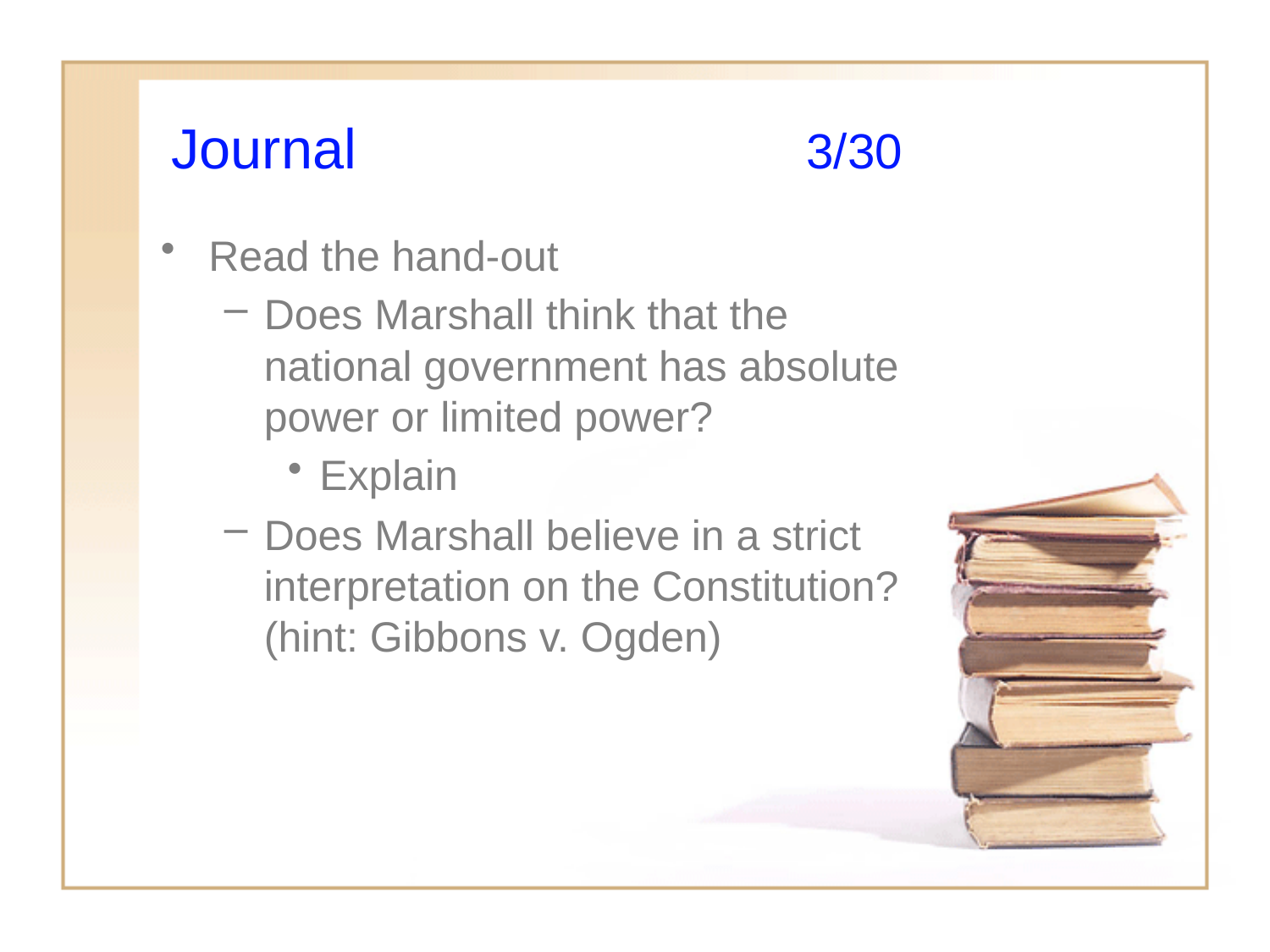

# Journal				3/30
Read the hand-out
Does Marshall think that the national government has absolute power or limited power?
Explain
Does Marshall believe in a strict interpretation on the Constitution? (hint: Gibbons v. Ogden)